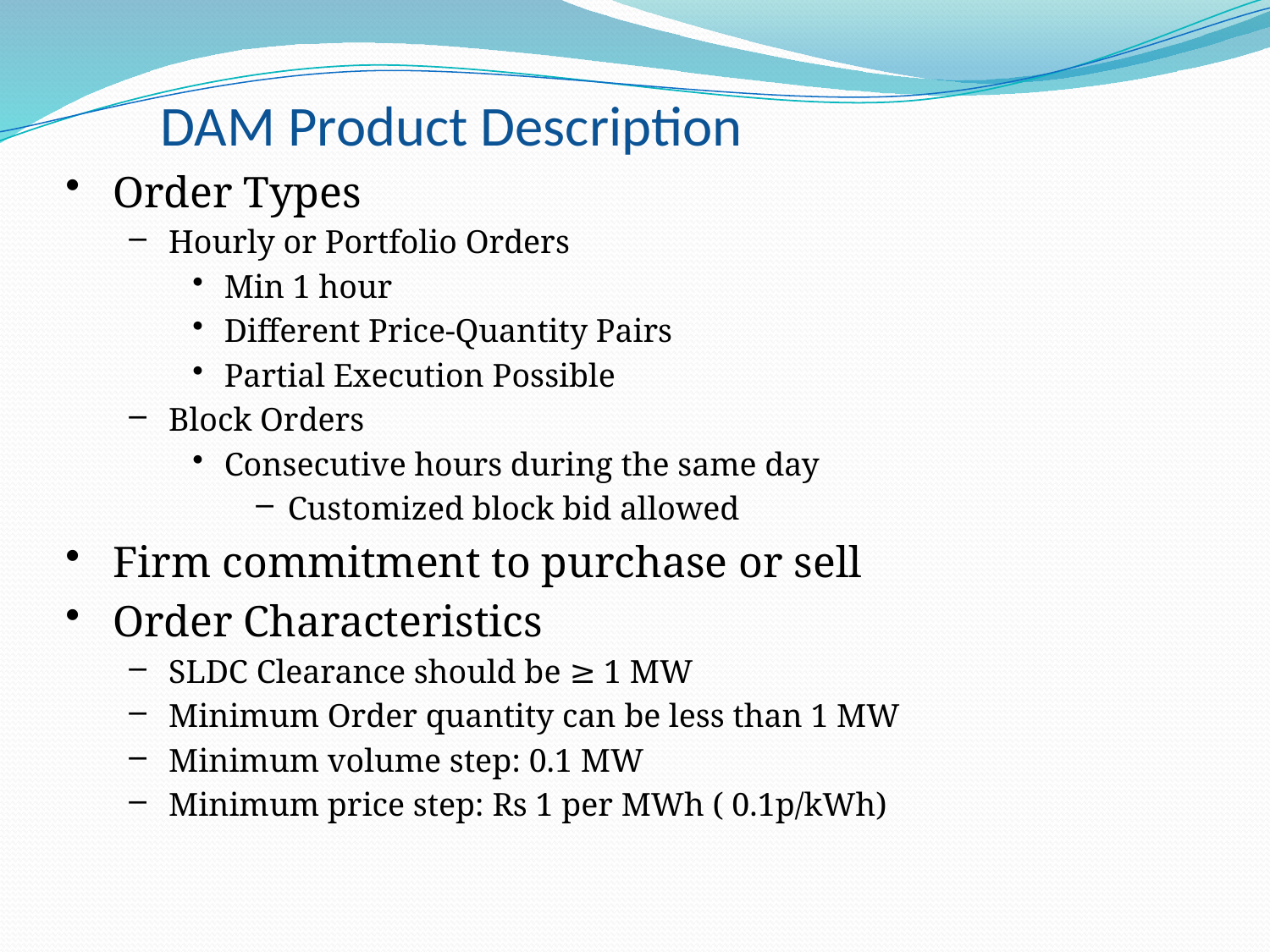

DAM Product Description
Order Types
Hourly or Portfolio Orders
Min 1 hour
Different Price-Quantity Pairs
Partial Execution Possible
Block Orders
Consecutive hours during the same day
Customized block bid allowed
Firm commitment to purchase or sell
Order Characteristics
SLDC Clearance should be ≥ 1 MW
Minimum Order quantity can be less than 1 MW
Minimum volume step: 0.1 MW
Minimum price step: Rs 1 per MWh ( 0.1p/kWh)